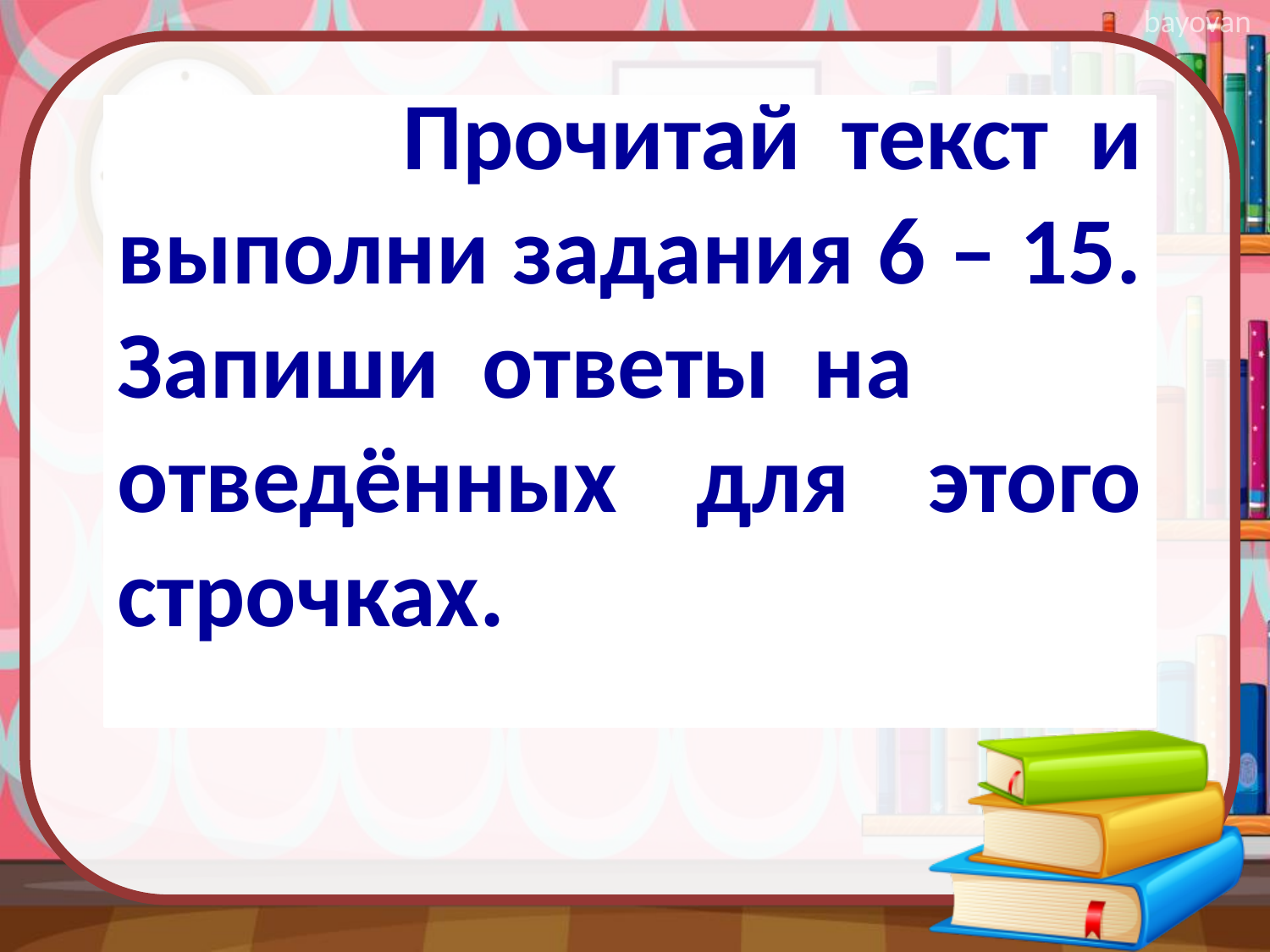

#
       Прочитай текст и выполни задания 6 – 15. Запиши  ответы  на
отведённых для этого строчках.